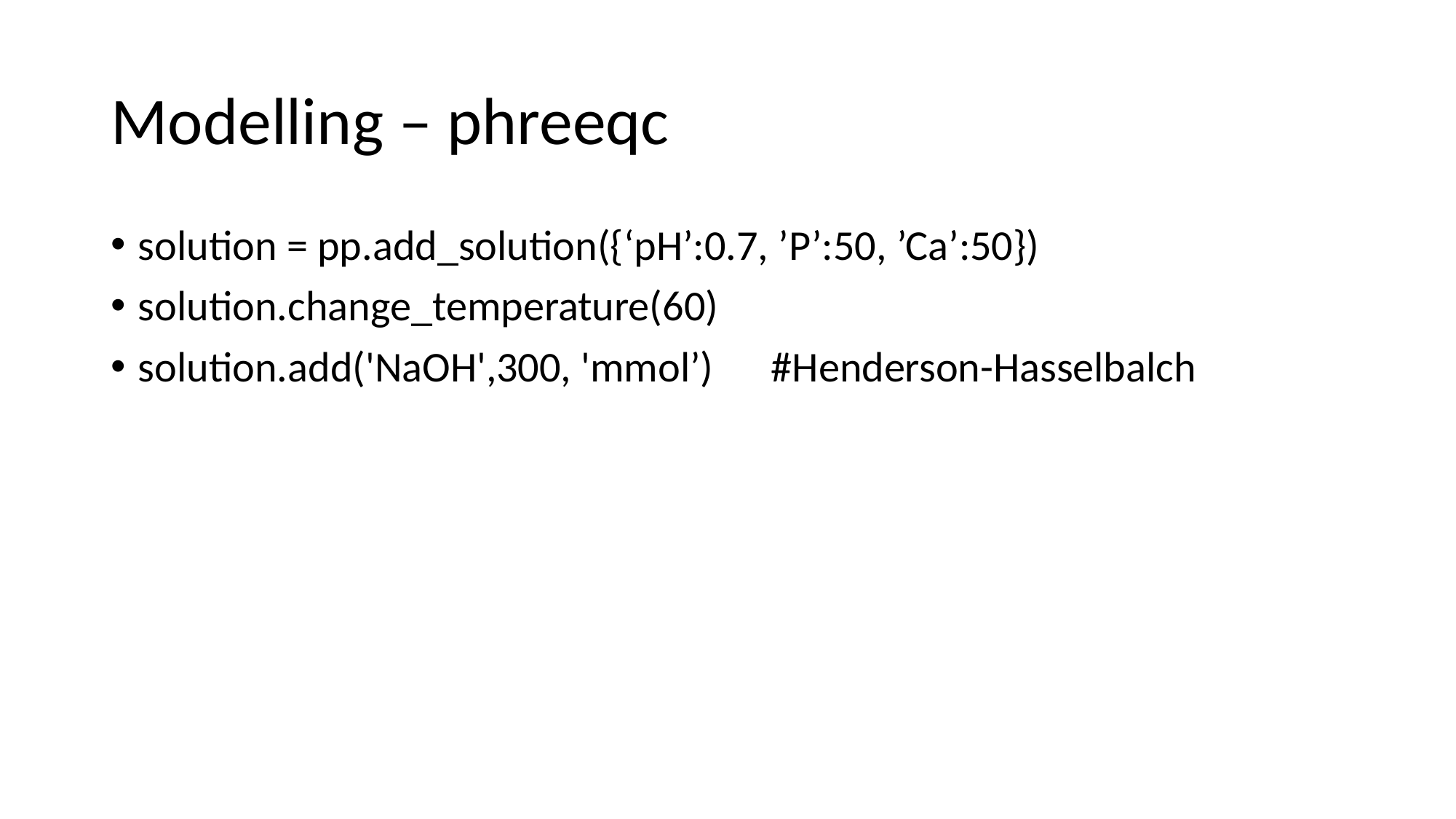

# Modelling – phreeqc
solution = pp.add_solution({‘pH’:0.7, ’P’:50, ’Ca’:50})
solution.change_temperature(60)
solution.add('NaOH',300, 'mmol’)      #Henderson-Hasselbalch